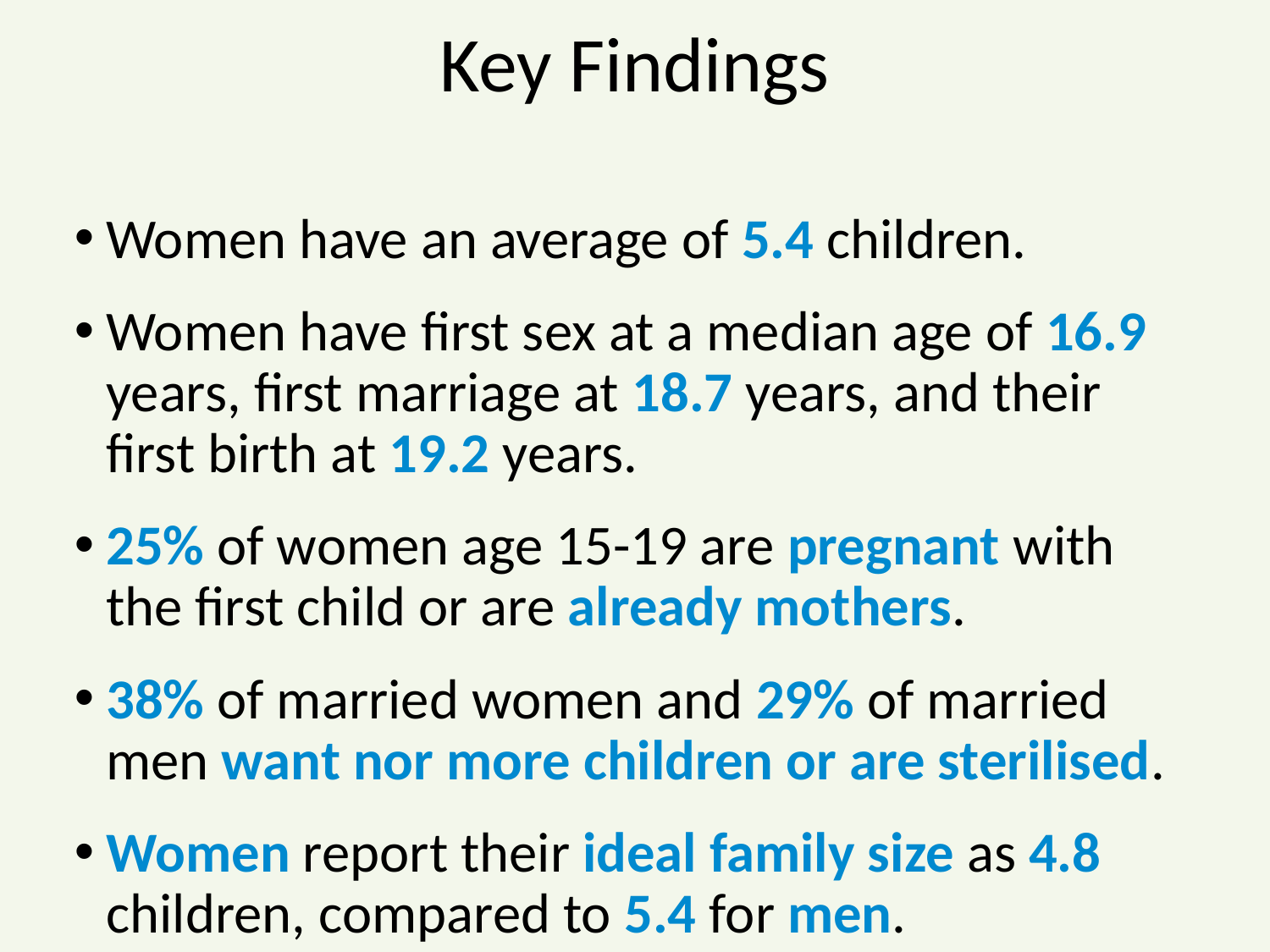

# Key Findings
Women have an average of 5.4 children.
Women have first sex at a median age of 16.9 years, first marriage at 18.7 years, and their first birth at 19.2 years.
25% of women age 15-19 are pregnant with the first child or are already mothers.
38% of married women and 29% of married men want nor more children or are sterilised.
Women report their ideal family size as 4.8 children, compared to 5.4 for men.